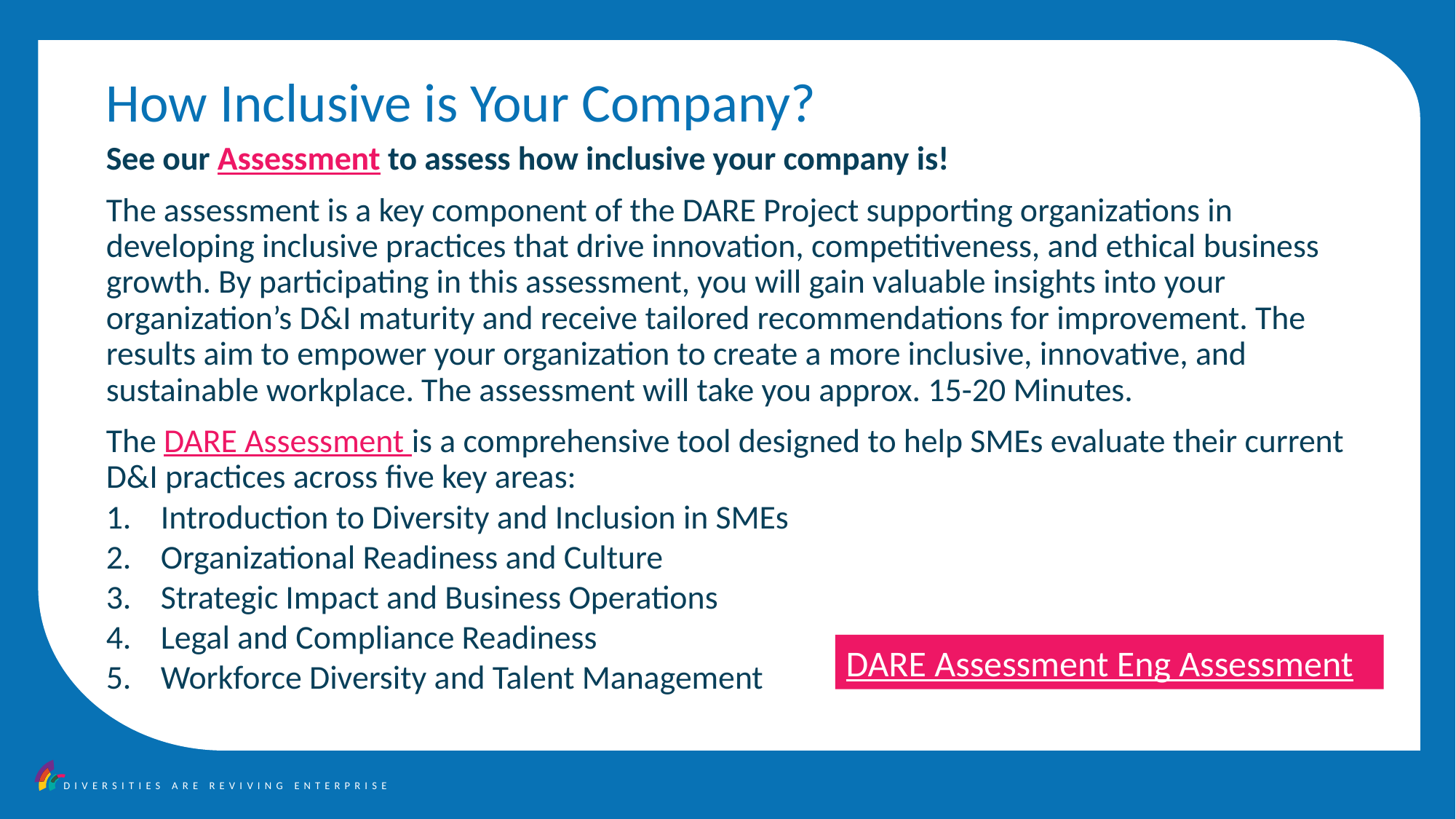

How Inclusive is Your Company?
See our Assessment to assess how inclusive your company is!
The assessment is a key component of the DARE Project supporting organizations in developing inclusive practices that drive innovation, competitiveness, and ethical business growth. By participating in this assessment, you will gain valuable insights into your organization’s D&I maturity and receive tailored recommendations for improvement. The results aim to empower your organization to create a more inclusive, innovative, and sustainable workplace. The assessment will take you approx. 15-20 Minutes.
The DARE Assessment is a comprehensive tool designed to help SMEs evaluate their current D&I practices across five key areas:
Introduction to Diversity and Inclusion in SMEs
Organizational Readiness and Culture
Strategic Impact and Business Operations
Legal and Compliance Readiness
Workforce Diversity and Talent Management

DARE Assessment Eng Assessment